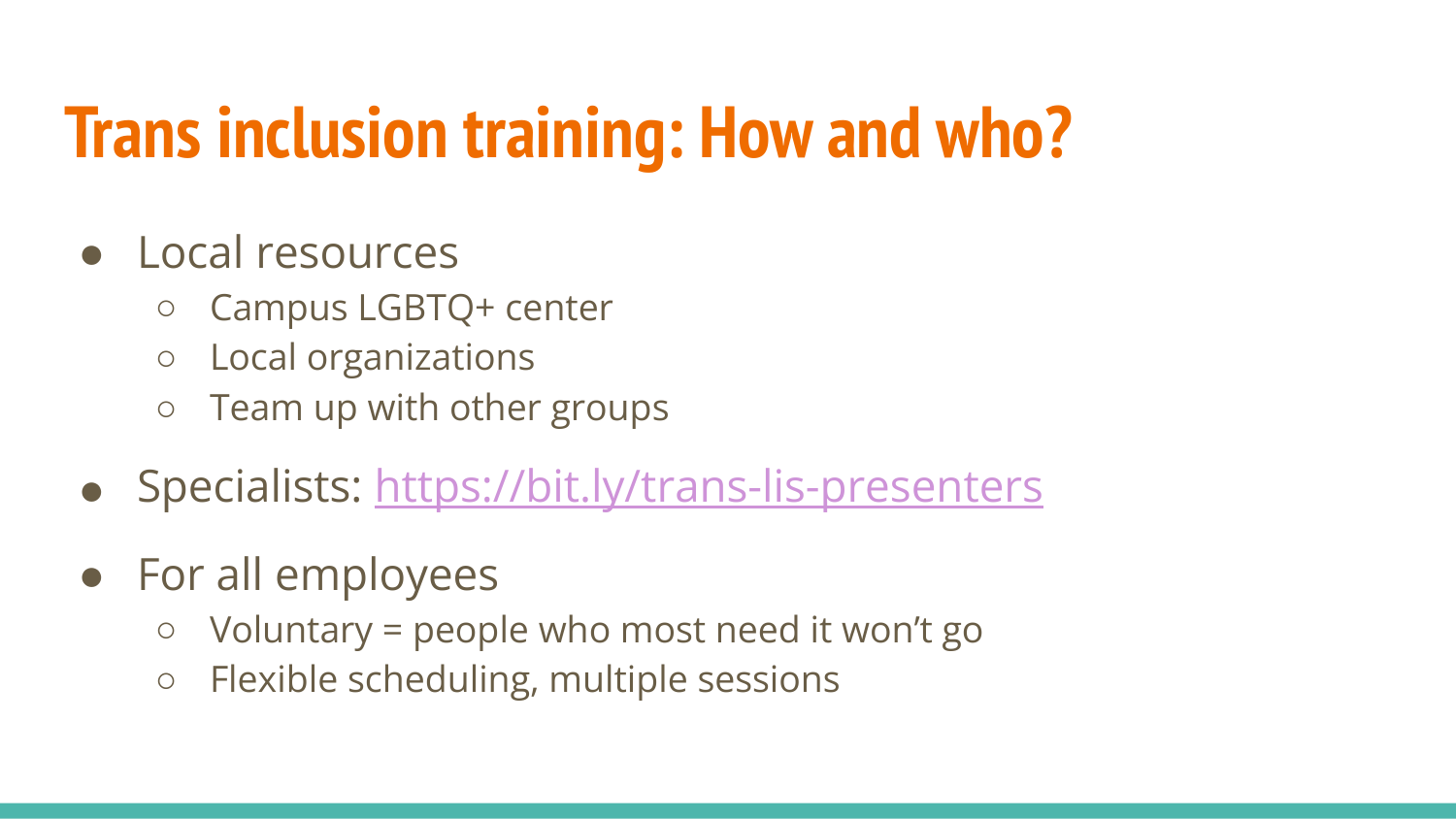

# Trans inclusion training: How and who?
Local resources
Campus LGBTQ+ center
Local organizations
Team up with other groups
Specialists: https://bit.ly/trans-lis-presenters
For all employees
Voluntary = people who most need it won’t go
Flexible scheduling, multiple sessions